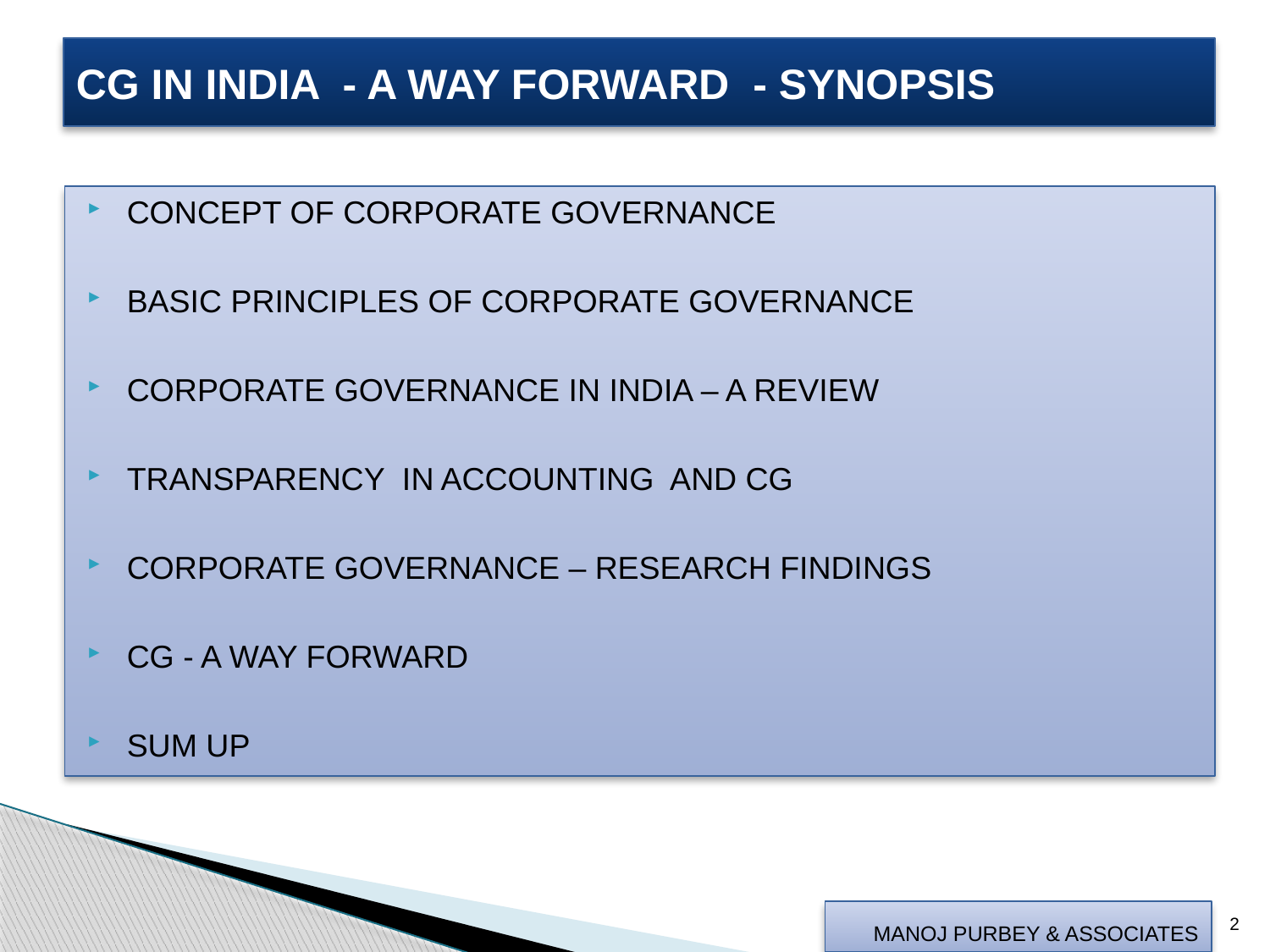

# CG IN INDIA  - A WAY FORWARD  - SYNOPSIS
CONCEPT OF CORPORATE GOVERNANCE

BASIC PRINCIPLES OF CORPORATE GOVERNANCE

CORPORATE GOVERNANCE IN INDIA – A REVIEW

TRANSPARENCY  IN ACCOUNTING  AND CG

CORPORATE GOVERNANCE – RESEARCH FINDINGS

CG - A WAY FORWARD

SUM UP

2
MANOJ PURBEY & ASSOCIATES